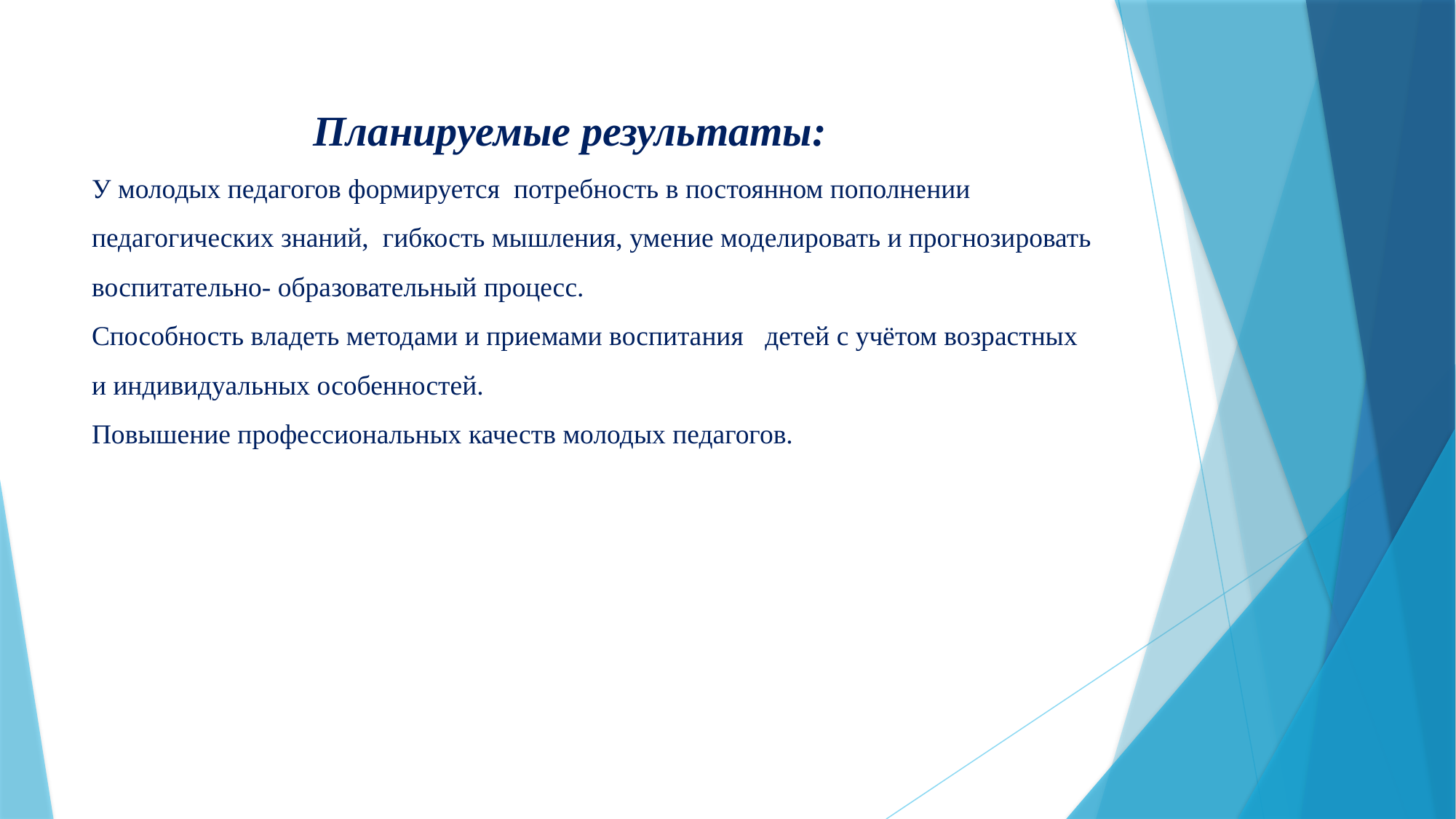

# Планируемые результаты: У молодых педагогов формируется  потребность в постоянном пополнении педагогических знаний,  гибкость мышления, умение моделировать и прогнозировать воспитательно- образовательный процесс. Способность владеть методами и приемами воспитания   детей с учётом возрастных и индивидуальных особенностей. Повышение профессиональных качеств молодых педагогов.